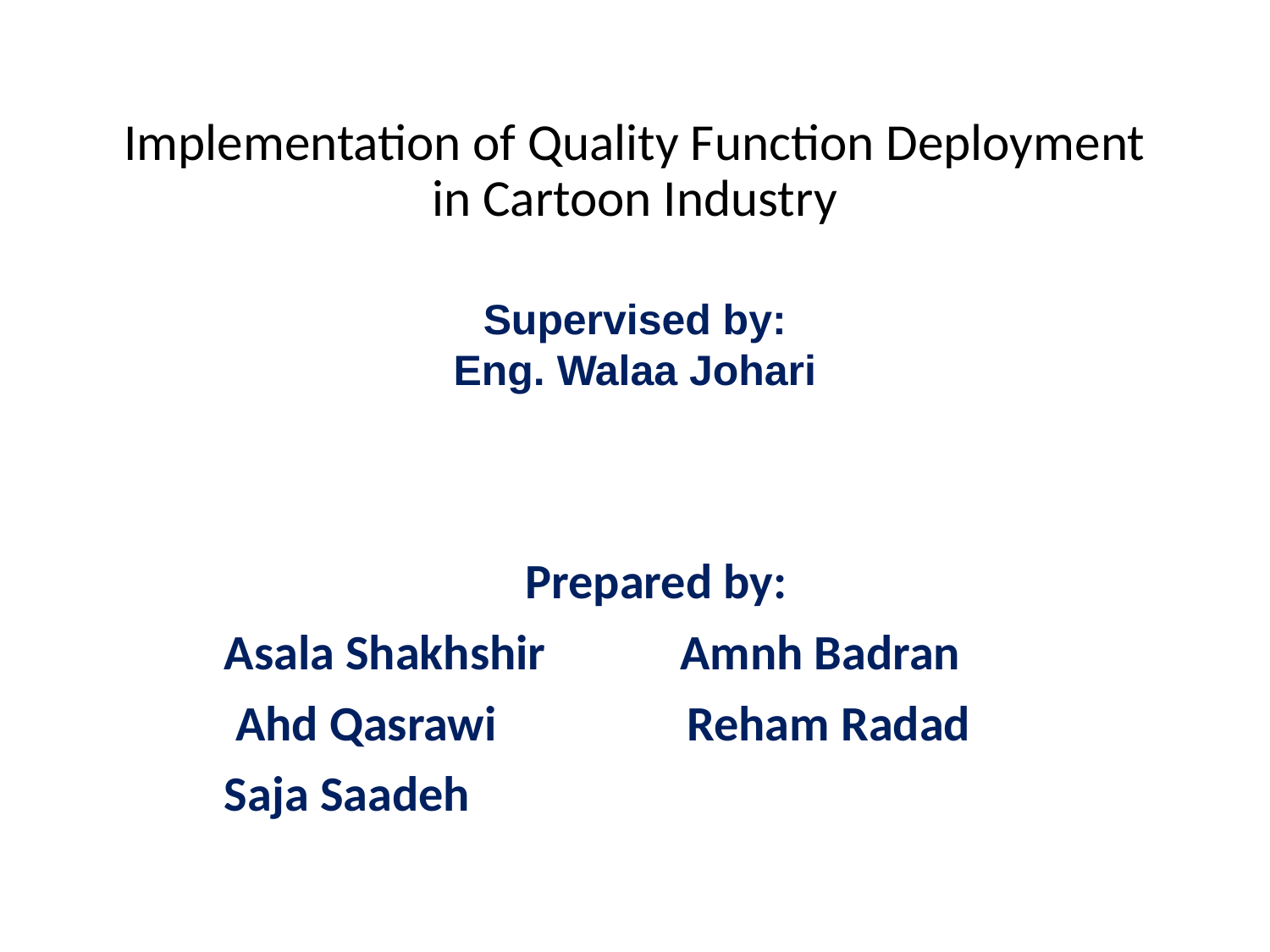

# Implementation of Quality Function Deployment in Cartoon Industry
Supervised by:
Eng. Walaa Johari
Prepared by:
Asala Shakhshir            Amnh Badran
 Ahd Qasrawi                 Reham Radad
Saja Saadeh